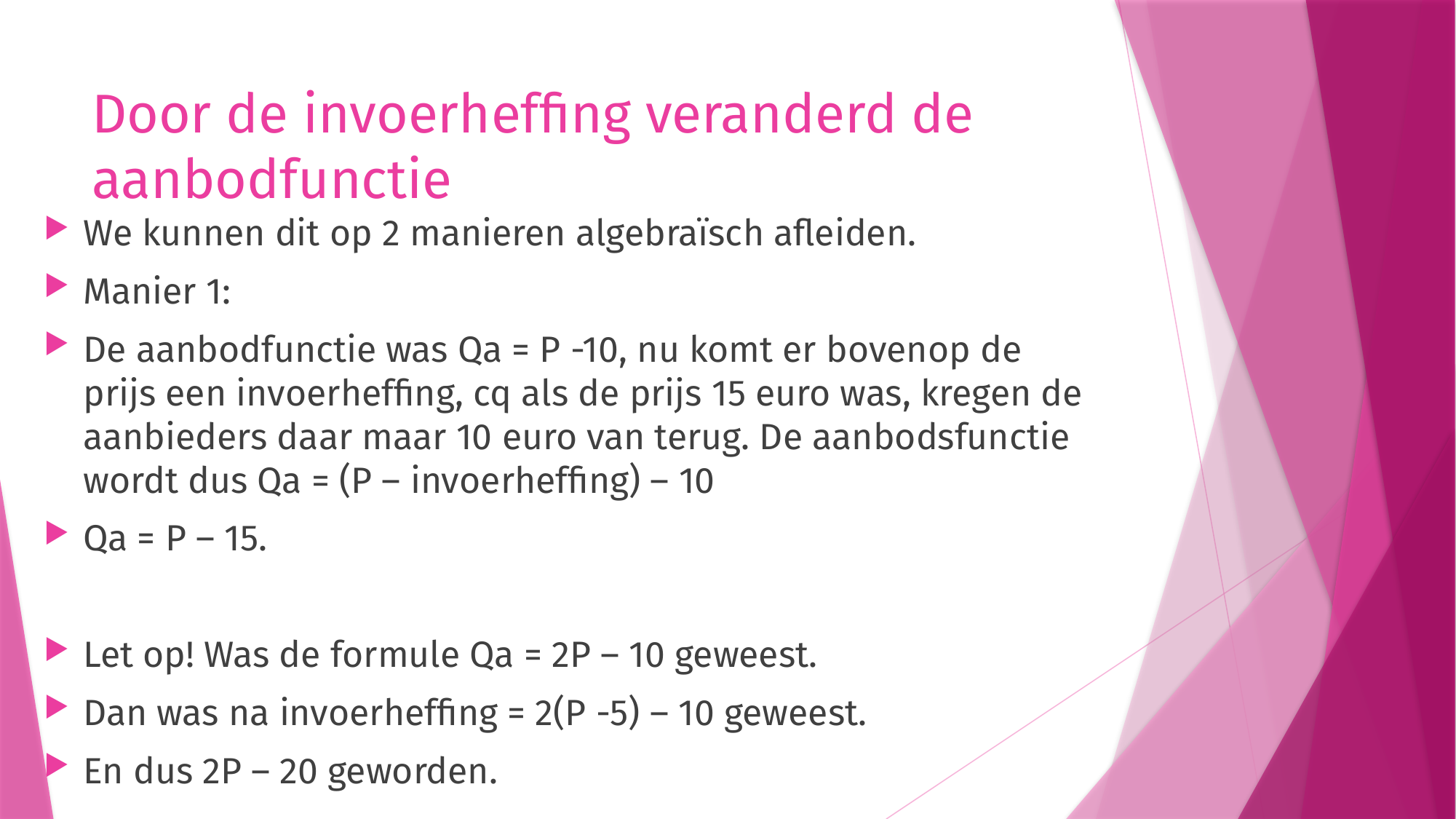

# Door de invoerheffing veranderd de aanbodfunctie
We kunnen dit op 2 manieren algebraïsch afleiden.
Manier 1:
De aanbodfunctie was Qa = P -10, nu komt er bovenop de prijs een invoerheffing, cq als de prijs 15 euro was, kregen de aanbieders daar maar 10 euro van terug. De aanbodsfunctie wordt dus Qa = (P – invoerheffing) – 10
Qa = P – 15.

Let op! Was de formule Qa = 2P – 10 geweest.
Dan was na invoerheffing = 2(P -5) – 10 geweest.
En dus 2P – 20 geworden.